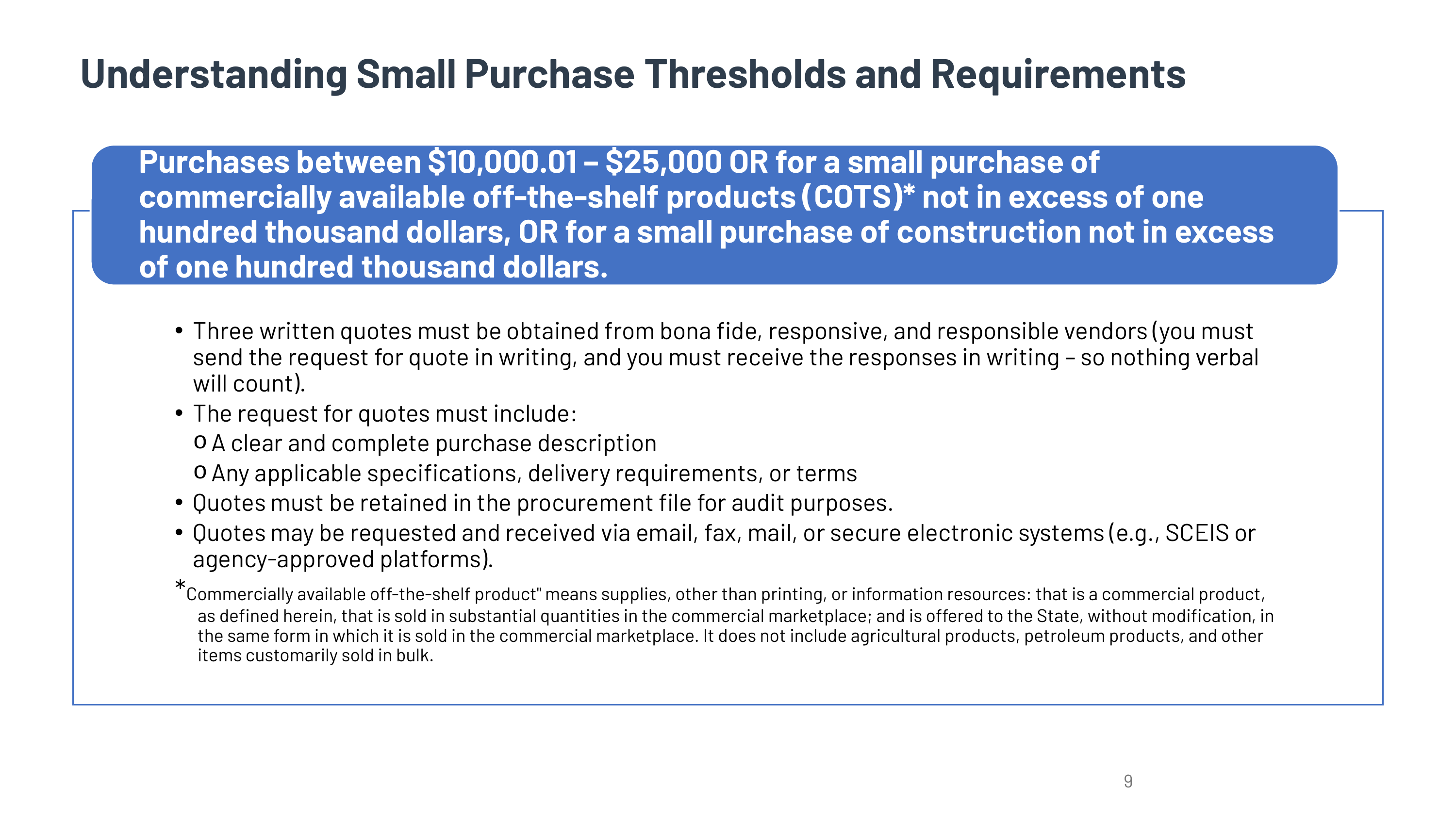

# Understanding Small Purchase Thresholds and Requirements
Three written quotes must be obtained from bona fide, responsive, and responsible vendors (you must    send the request for quote in writing, and you must receive the responses in writing – so nothing verbal will count).
The request for quotes must include:
A clear and complete purchase description
Any applicable specifications, delivery requirements, or terms
Quotes must be retained in the procurement file for audit purposes.
Quotes may be requested and received via email, fax, mail, or secure electronic systems (e.g., SCEIS or agency-approved platforms).
*Commercially available off-the-shelf product" means supplies, other than printing, or information resources: that is a commercial product, as defined herein, that is sold in substantial quantities in the commercial marketplace; and is offered to the State, without modification, in the same form in which it is sold in the commercial marketplace. It does not include agricultural products, petroleum products, and other items customarily sold in bulk.
Purchases between $10,000.01 – $25,000 OR for a small purchase of commercially available off-the-shelf products (COTS)* not in excess of one hundred thousand dollars, OR for a small purchase of construction not in excess of one hundred thousand dollars.
9